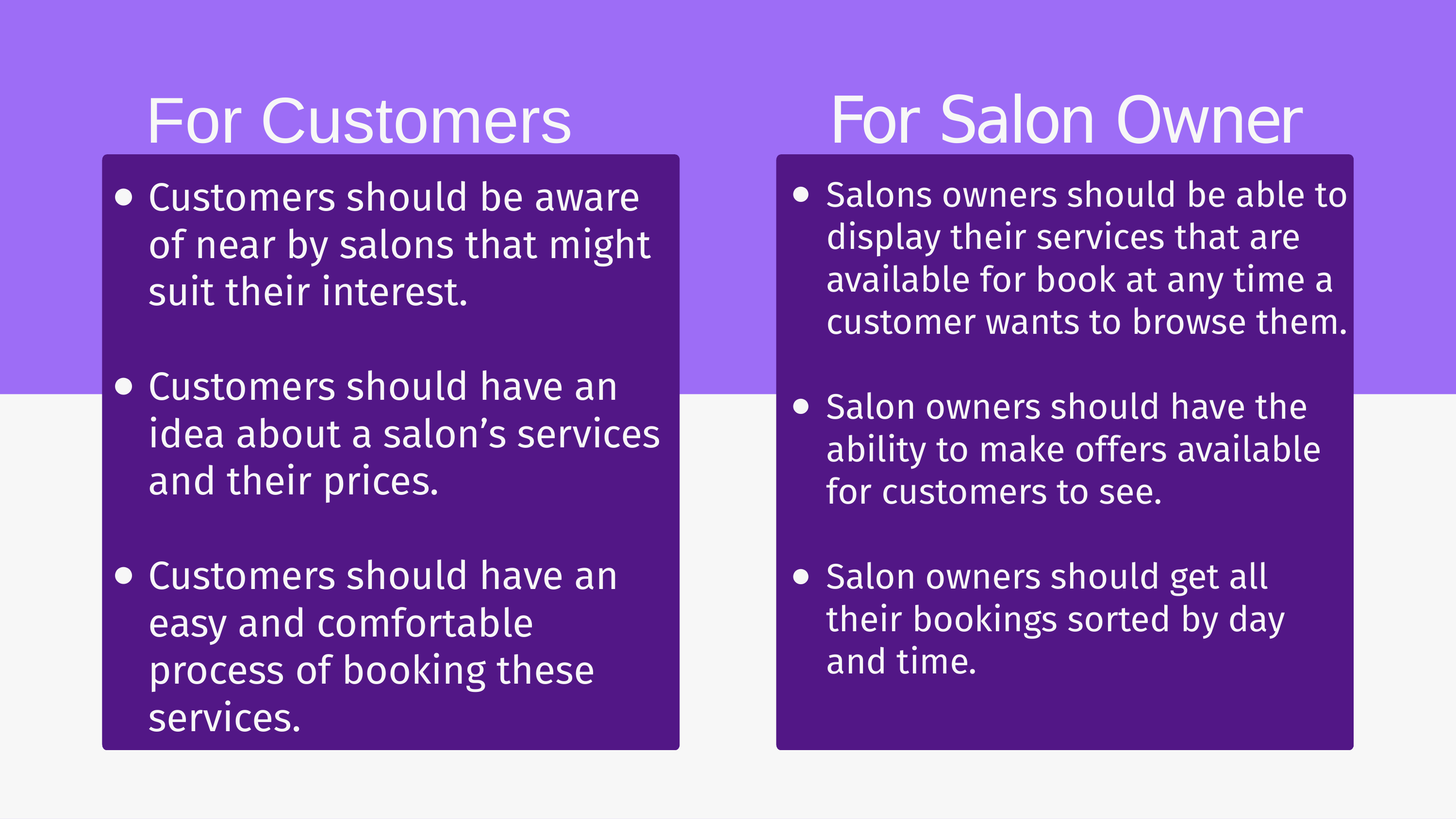

For Customers
For Salon Owner

Customers should be aware of near by salons that might suit their interest.

Customers should have an idea about a salon’s services and their prices.
Customers should have an easy and comfortable process of booking these services.
Salons owners should be able to display their services that are available for book at any time a customer wants to browse them.
Salon owners should have the ability to make offers available for customers to see.
Salon owners should get all their bookings sorted by day and time.